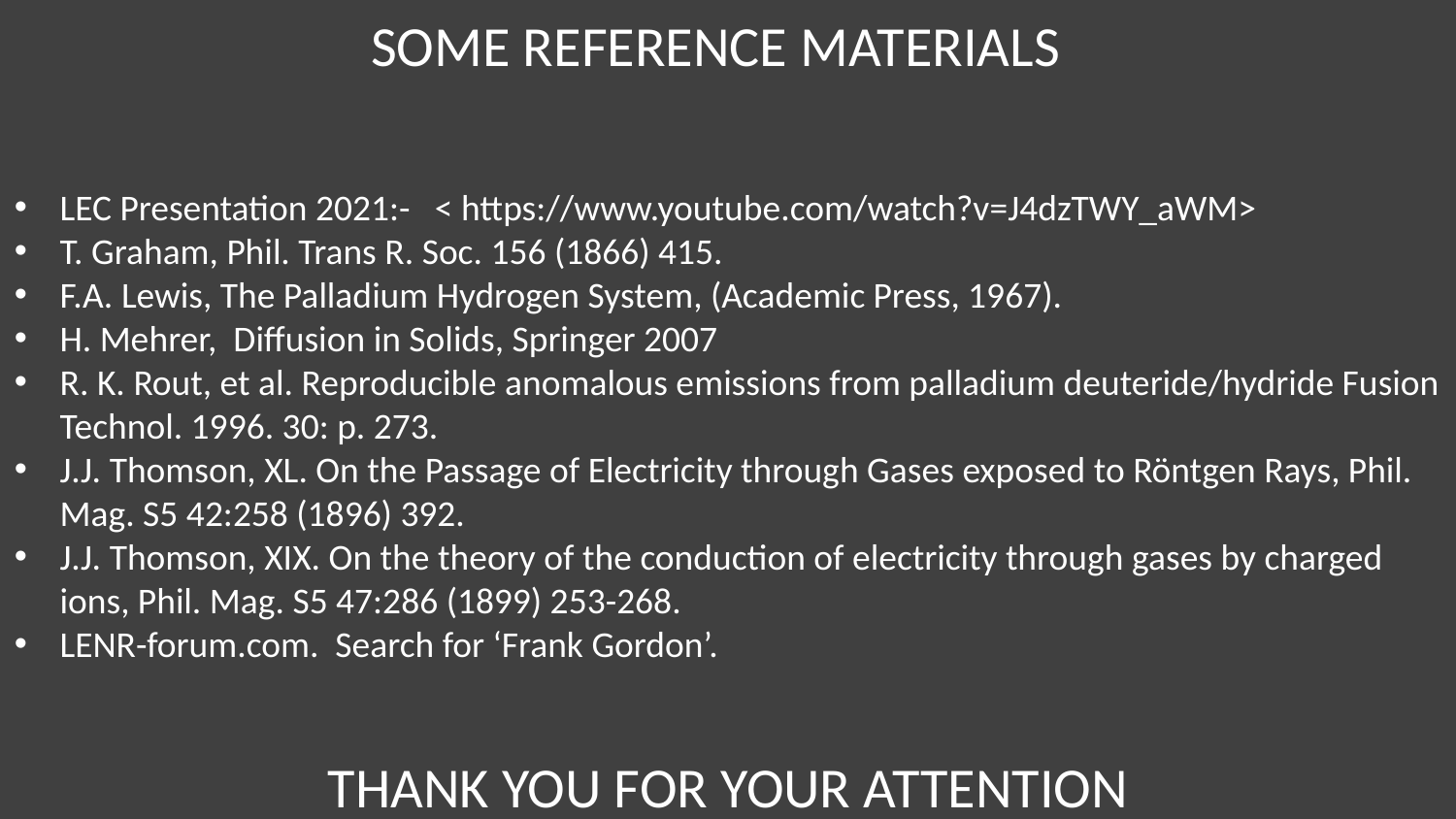

SOME REFERENCE MATERIALS

LEC Presentation 2021:-   < https://www.youtube.com/watch?v=J4dzTWY_aWM>
T. Graham, Phil. Trans R. Soc. 156 (1866) 415.
F.A. Lewis, The Palladium Hydrogen System, (Academic Press, 1967).
H. Mehrer,  Diffusion in Solids, Springer 2007
R. K. Rout, et al. Reproducible anomalous emissions from palladium deuteride/hydride Fusion Technol. 1996. 30: p. 273.
J.J. Thomson, XL. On the Passage of Electricity through Gases exposed to Röntgen Rays, Phil. Mag. S5 42:258 (1896) 392.
J.J. Thomson, XIX. On the theory of the conduction of electricity through gases by charged ions, Phil. Mag. S5 47:286 (1899) 253-268.
LENR-forum.com.  Search for ‘Frank Gordon’.

THANK YOU FOR YOUR ATTENTION
10